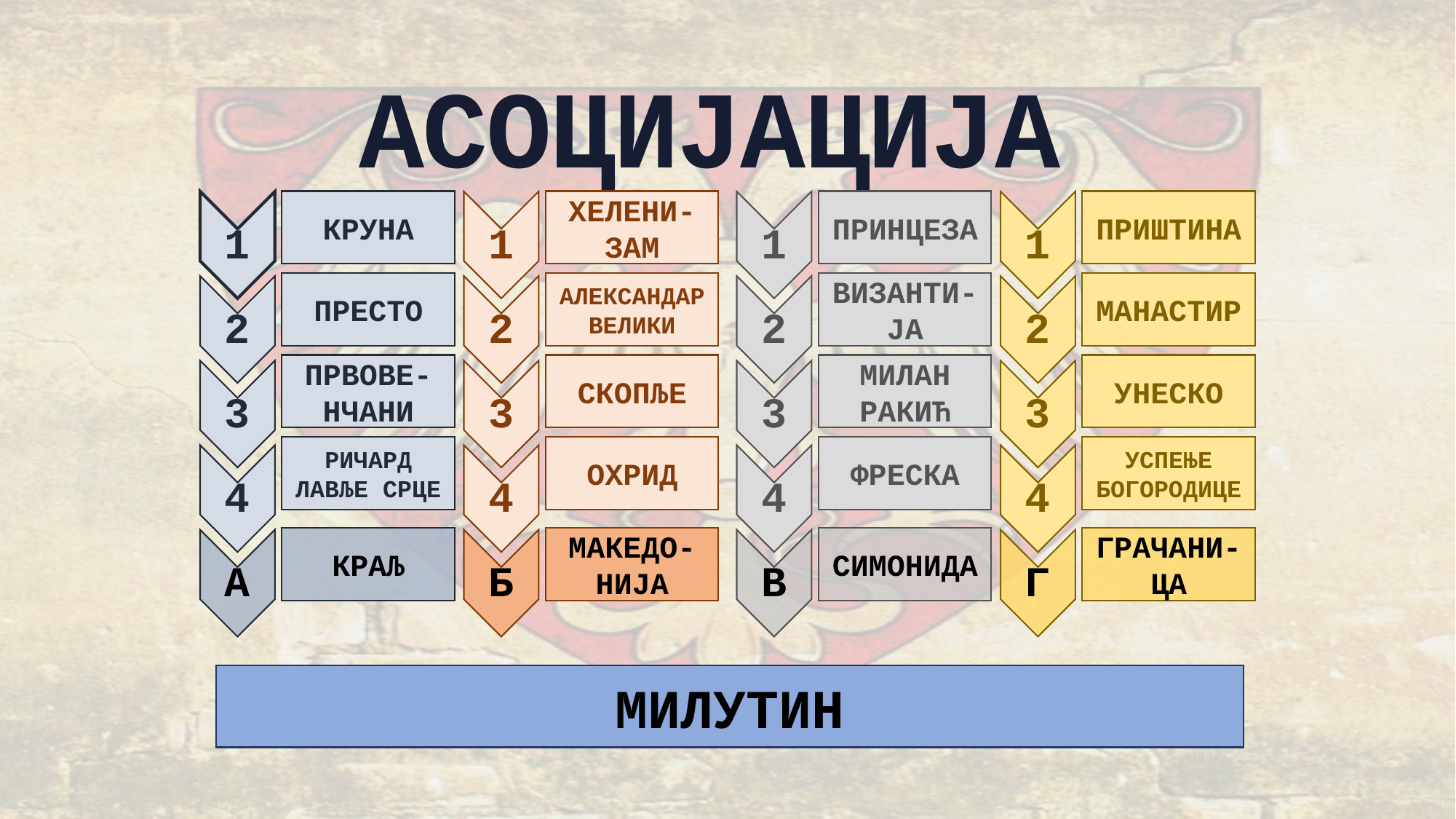

АСОЦИЈАЦИЈА
1
2
3
4
А
КРУНА
1
2
3
4
Б
ХЕЛЕНИ-ЗАМ
1
2
3
4
В
ПРИНЦЕЗА
1
2
3
4
Г
ПРИШТИНА
ПРЕСТО
АЛЕКСАНДАР ВЕЛИКИ
ВИЗАНТИ-ЈА
МАНАСТИР
ПРВОВЕ-НЧАНИ
СКОПЉЕ
МИЛАН РАКИЋ
УНЕСКО
РИЧАРД ЛАВЉЕ СРЦЕ
ОХРИД
ФРЕСКА
УСПЕЊЕ БОГОРОДИЦЕ
КРАЉ
МАКЕДО-НИЈА
СИМОНИДА
ГРАЧАНИ-ЦА
МИЛУТИН